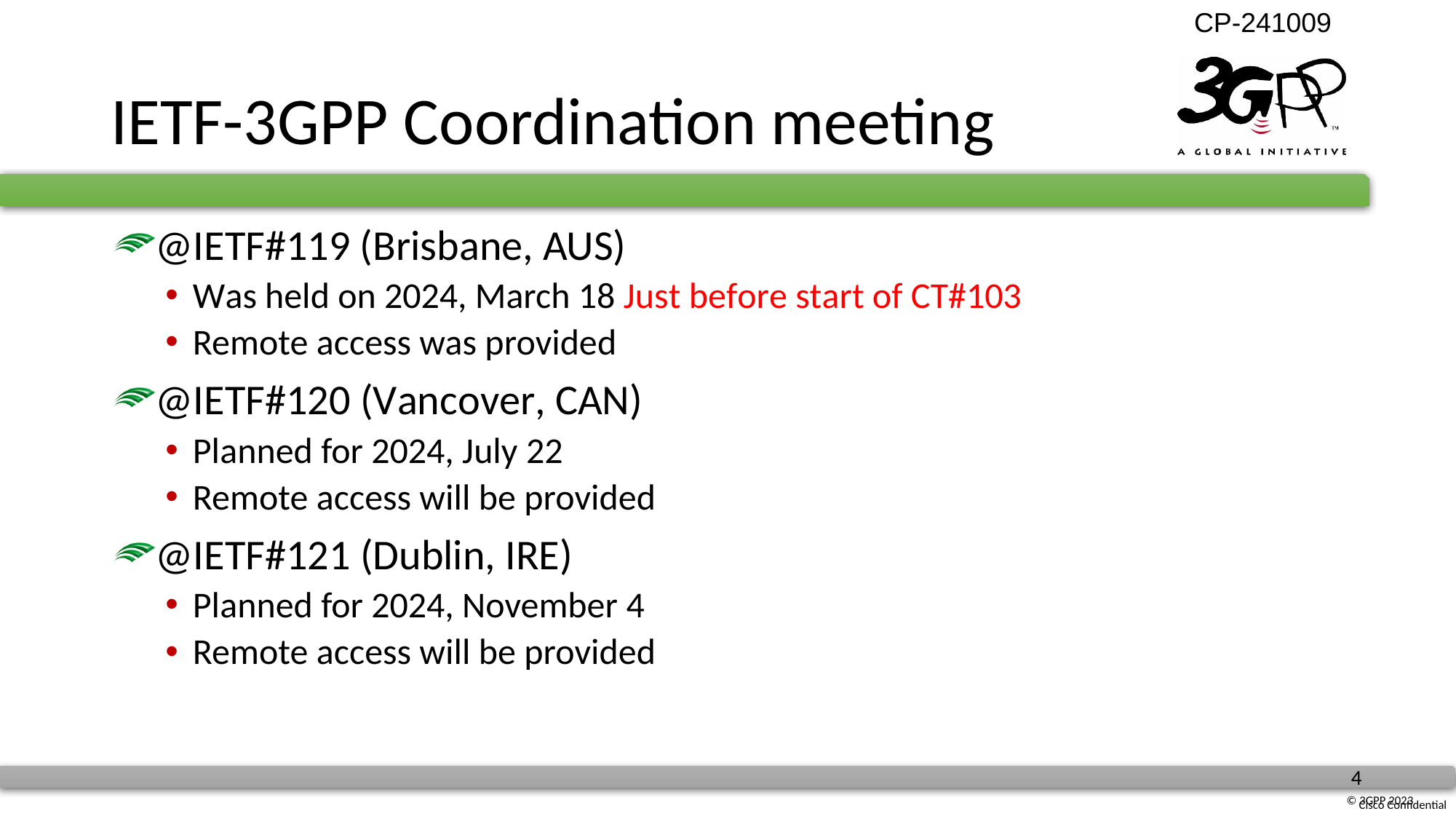

# IETF-3GPP Coordination meeting
@IETF#119 (Brisbane, AUS)
Was held on 2024, March 18 Just before start of CT#103
Remote access was provided
@IETF#120 (Vancover, CAN)
Planned for 2024, July 22
Remote access will be provided
@IETF#121 (Dublin, IRE)
Planned for 2024, November 4
Remote access will be provided